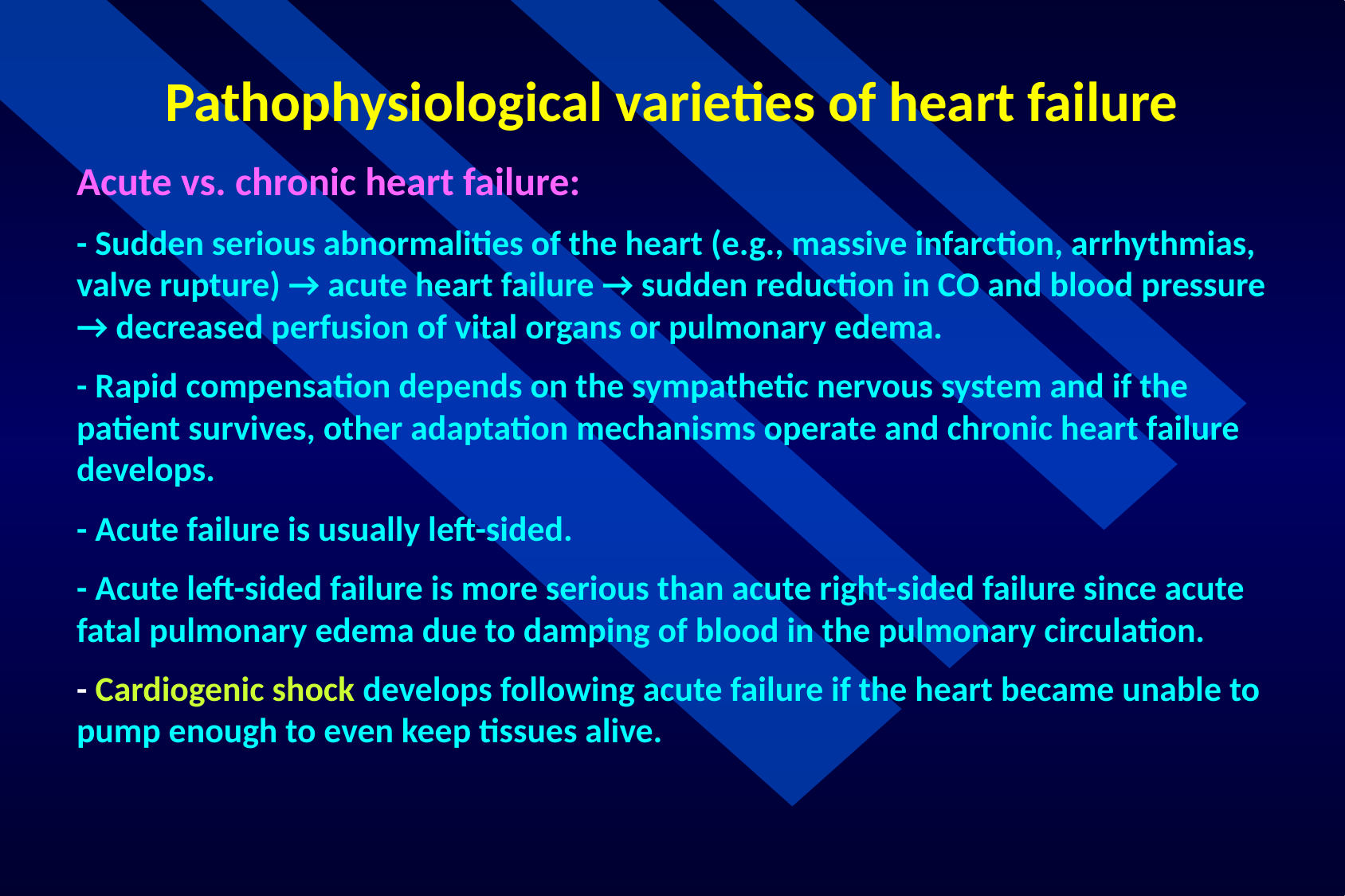

Pathophysiological varieties of heart failure
Acute vs. chronic heart failure:
- Sudden serious abnormalities of the heart (e.g., massive infarction, arrhythmias, valve rupture) → acute heart failure → sudden reduction in CO and blood pressure → decreased perfusion of vital organs or pulmonary edema.
- Rapid compensation depends on the sympathetic nervous system and if the patient survives, other adaptation mechanisms operate and chronic heart failure develops.
- Acute failure is usually left-sided.
- Acute left-sided failure is more serious than acute right-sided failure since acute fatal pulmonary edema due to damping of blood in the pulmonary circulation.
- Cardiogenic shock develops following acute failure if the heart became unable to pump enough to even keep tissues alive.